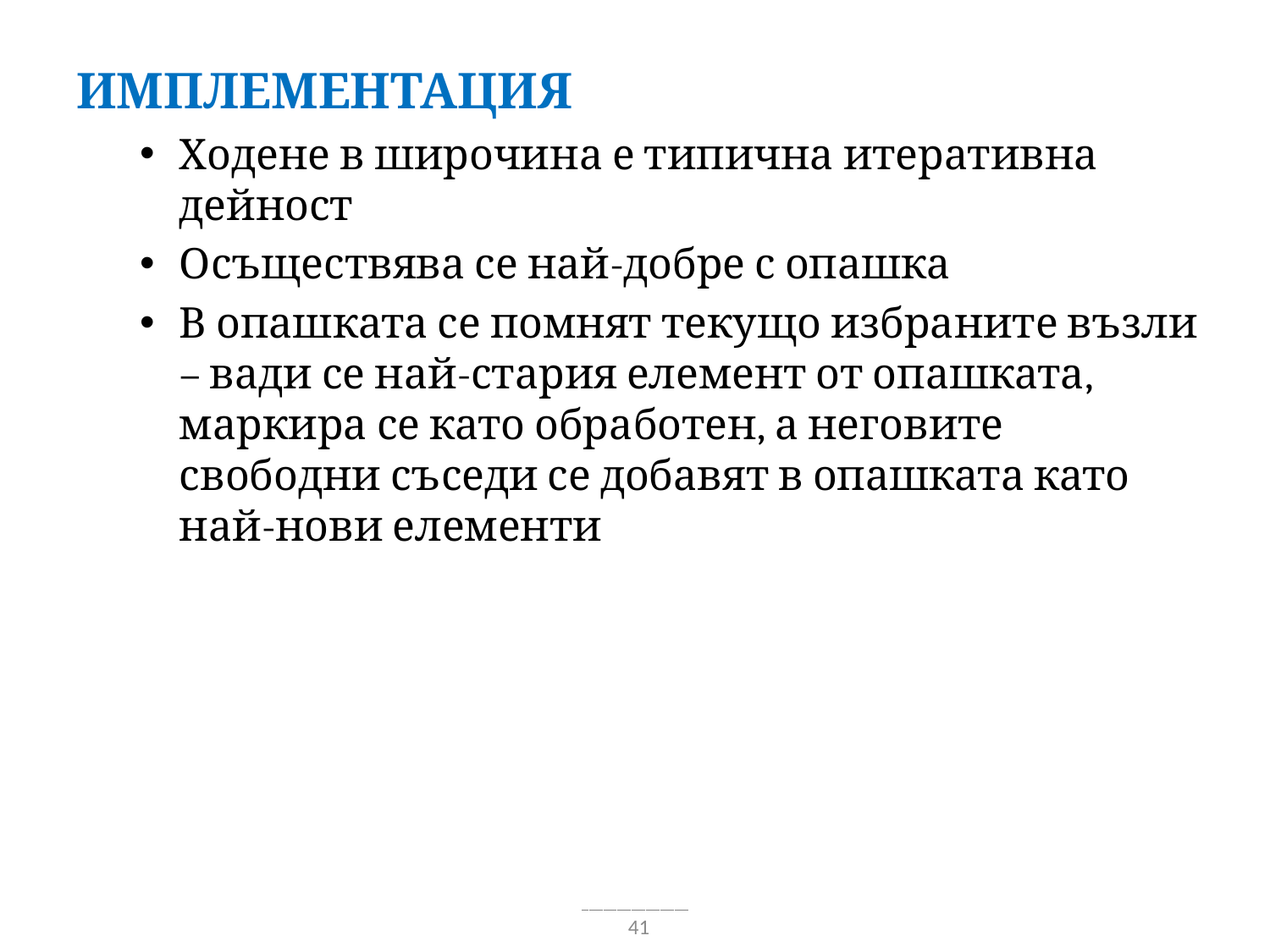

Имплементация
Ходене в широчина е типична итеративна дейност
Осъществява се най-добре с опашка
В опашката се помнят текущо избраните възли – вади се най-стария елемент от опашката, маркира се като обработен, а неговите свободни съседи се добавят в опашката като най-нови елементи
41